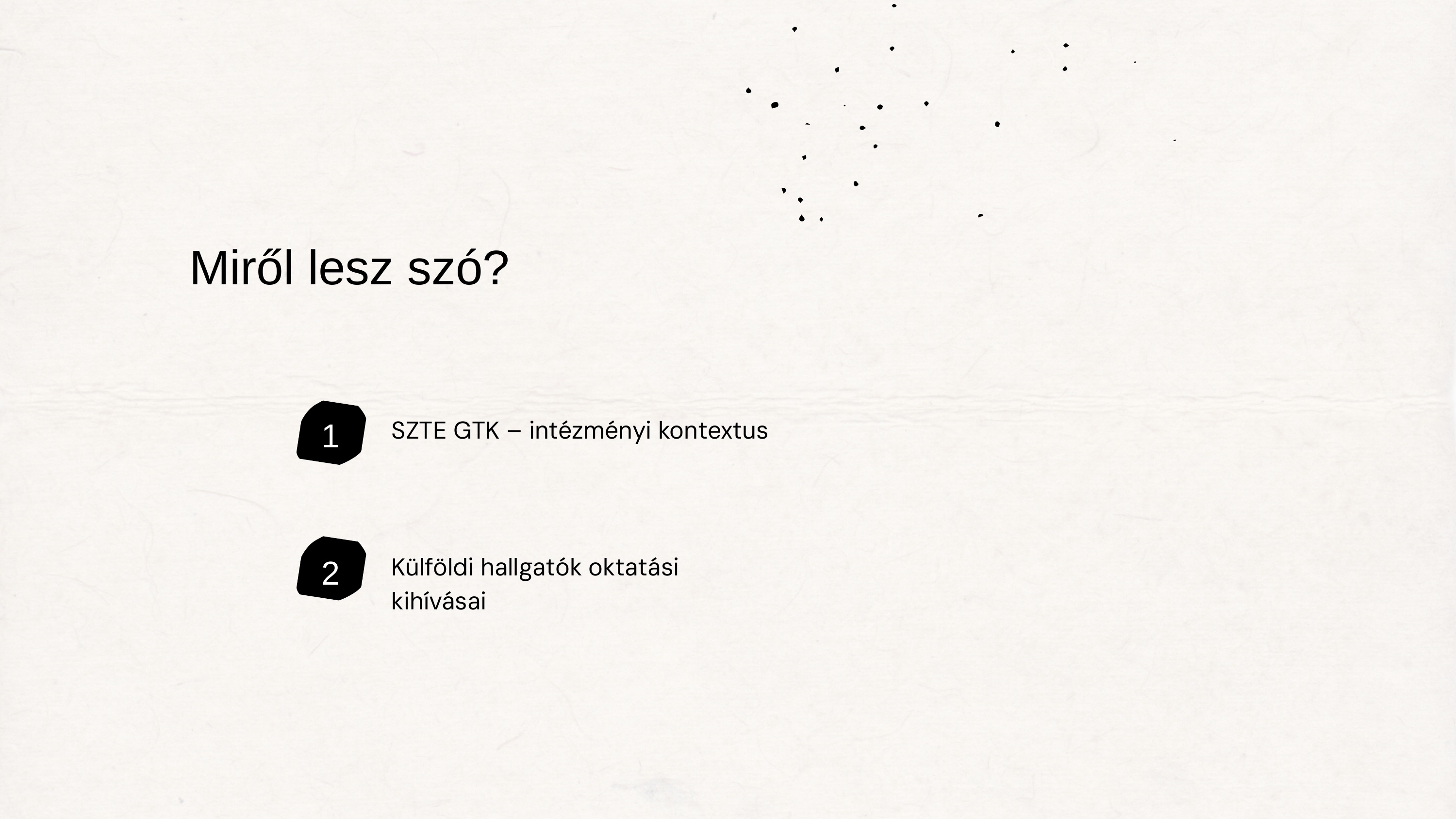

Miről lesz szó?

1
SZTE GTK – intézményi kontextus

2
Külföldi hallgatók oktatási kihívásai